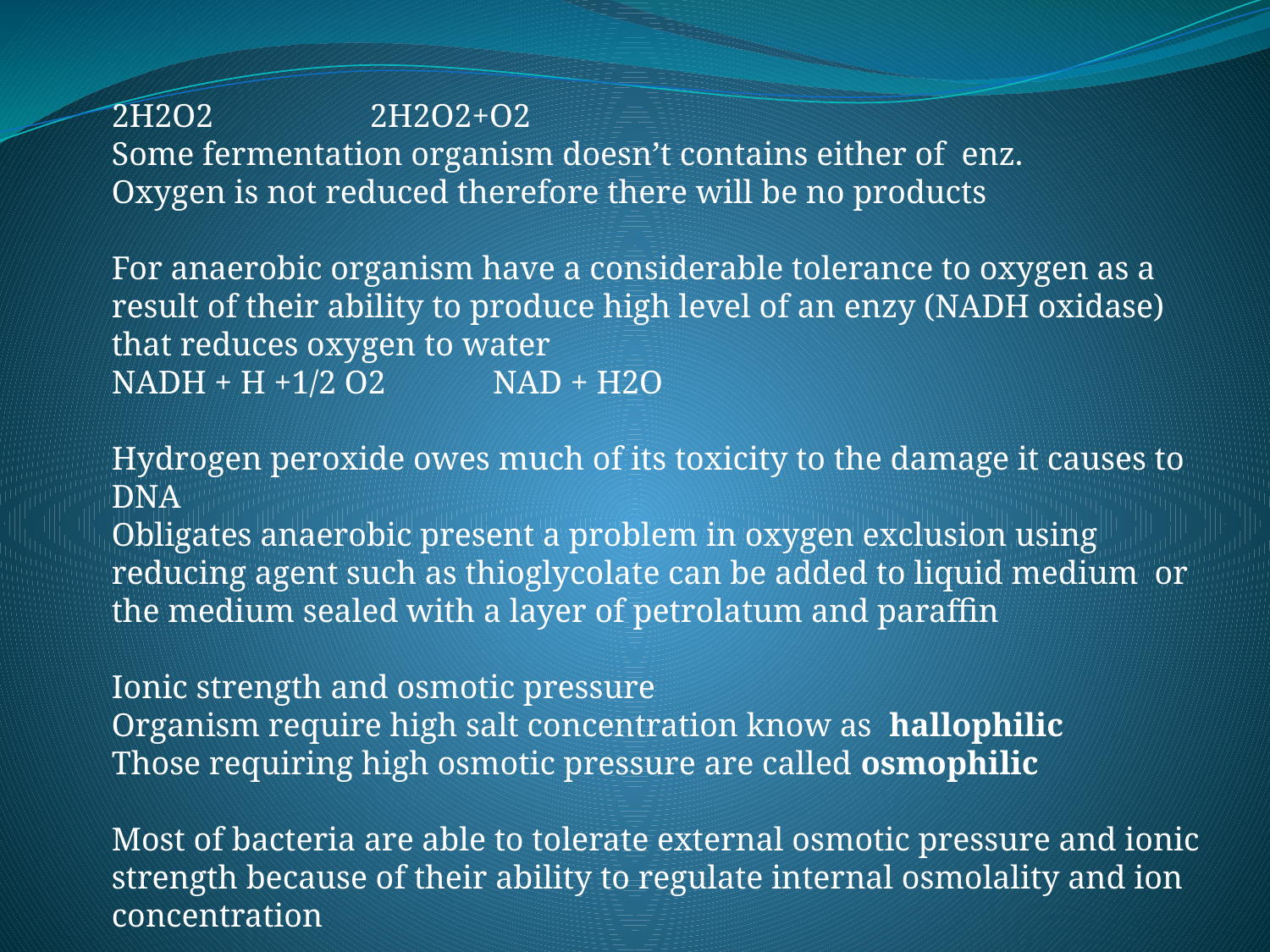

2H2O2                   2H2O2+O2
Some fermentation organism doesn’t contains either of  enz.
Oxygen is not reduced therefore there will be no products

For anaerobic organism have a considerable tolerance to oxygen as a result of their ability to produce high level of an enzy (NADH oxidase) that reduces oxygen to water
NADH + H +1/2 O2             NAD + H2O

Hydrogen peroxide owes much of its toxicity to the damage it causes to DNA
Obligates anaerobic present a problem in oxygen exclusion using  reducing agent such as thioglycolate can be added to liquid medium  or the medium sealed with a layer of petrolatum and paraffin

Ionic strength and osmotic pressure
Organism require high salt concentration know as  hallophilic
Those requiring high osmotic pressure are called osmophilic

Most of bacteria are able to tolerate external osmotic pressure and ionic strength because of their ability to regulate internal osmolality and ion concentration